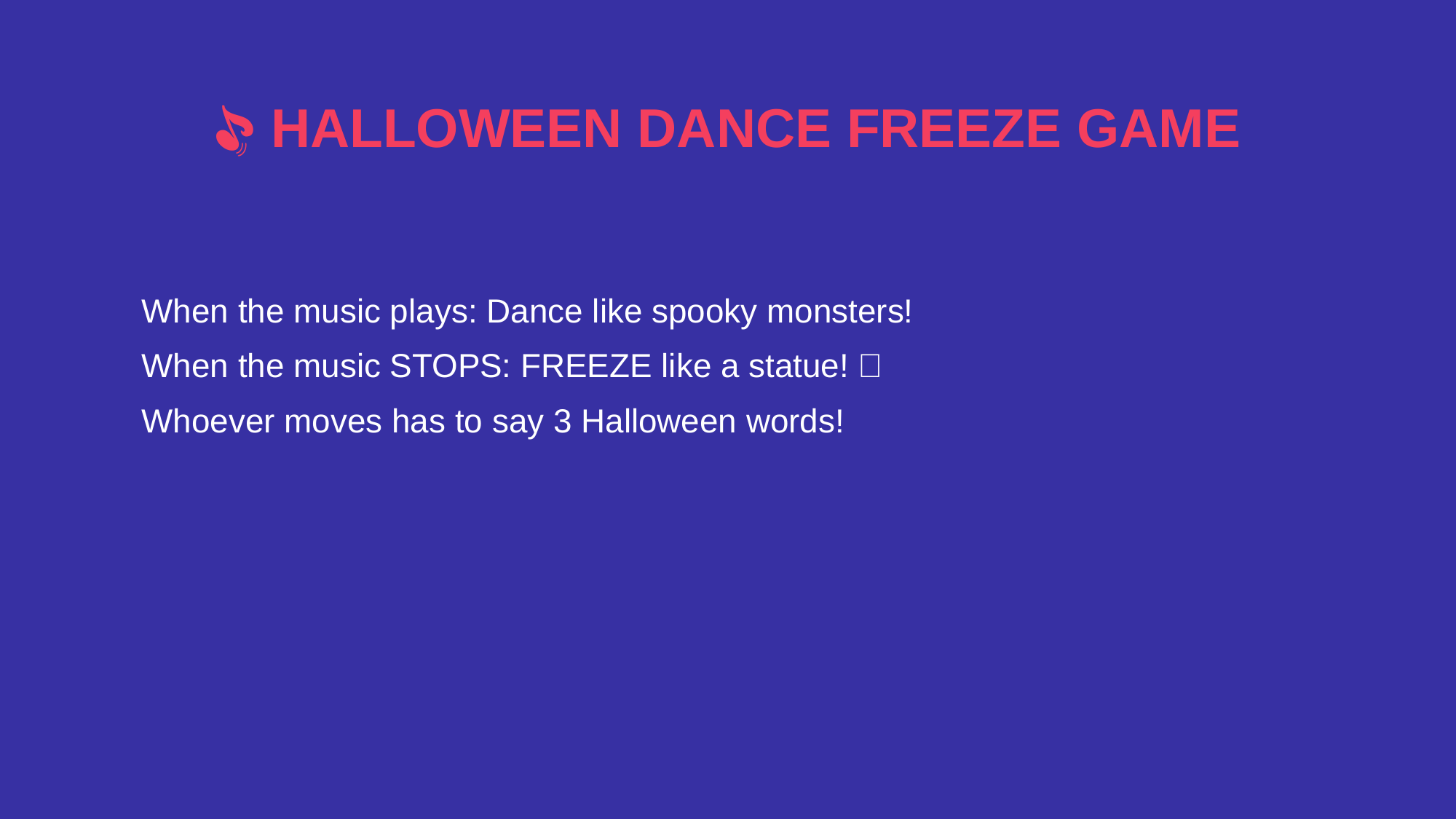

🎵 HALLOWEEN DANCE FREEZE GAME
When the music plays: Dance like spooky monsters!
When the music STOPS: FREEZE like a statue! 🧊
Whoever moves has to say 3 Halloween words!